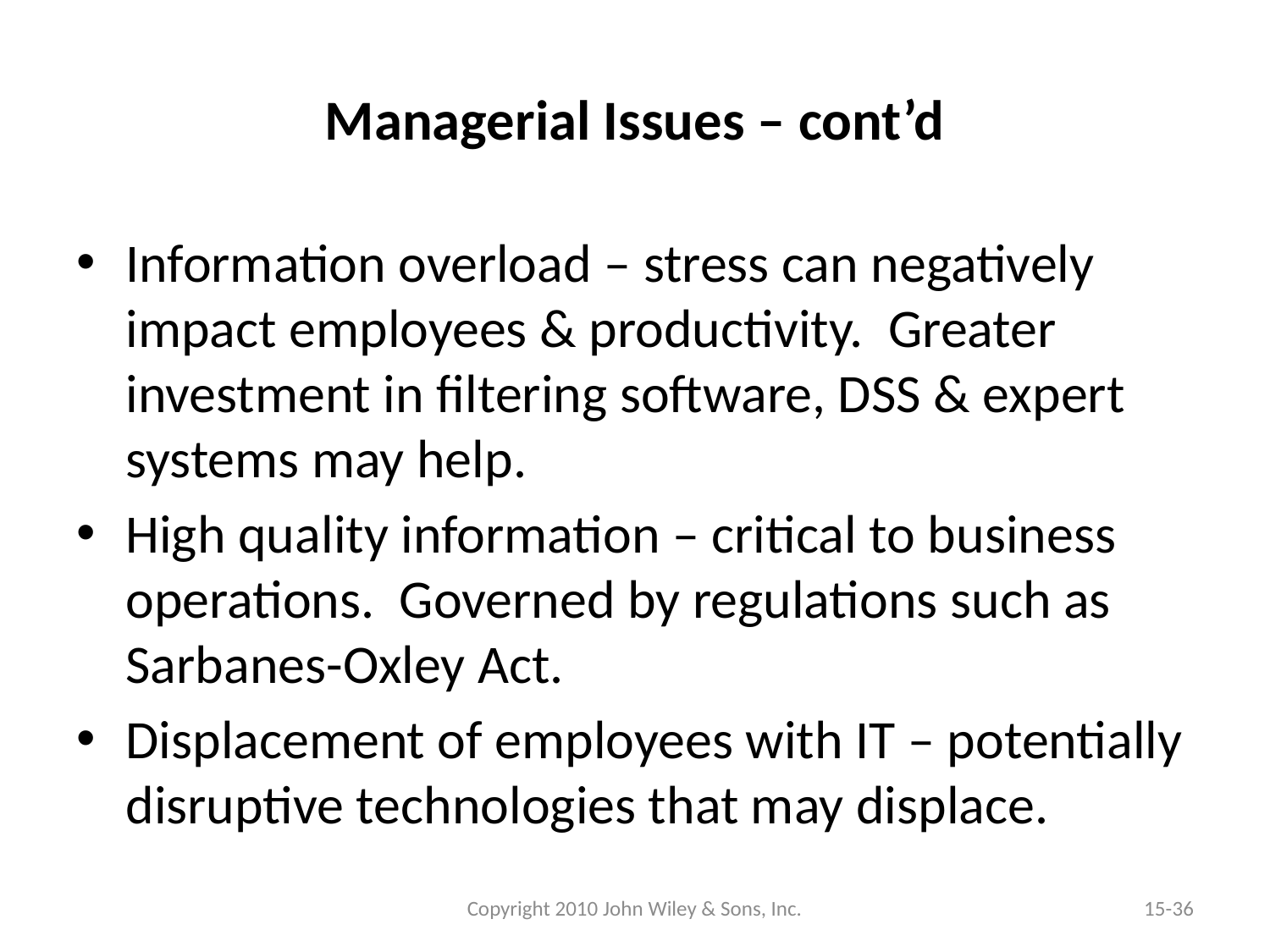

# Managerial Issues – cont’d
Information overload – stress can negatively impact employees & productivity.  Greater investment in filtering software, DSS & expert systems may help.
High quality information – critical to business operations.  Governed by regulations such as Sarbanes-Oxley Act.
Displacement of employees with IT – potentially disruptive technologies that may displace.
Copyright 2010 John Wiley & Sons, Inc.
15-36